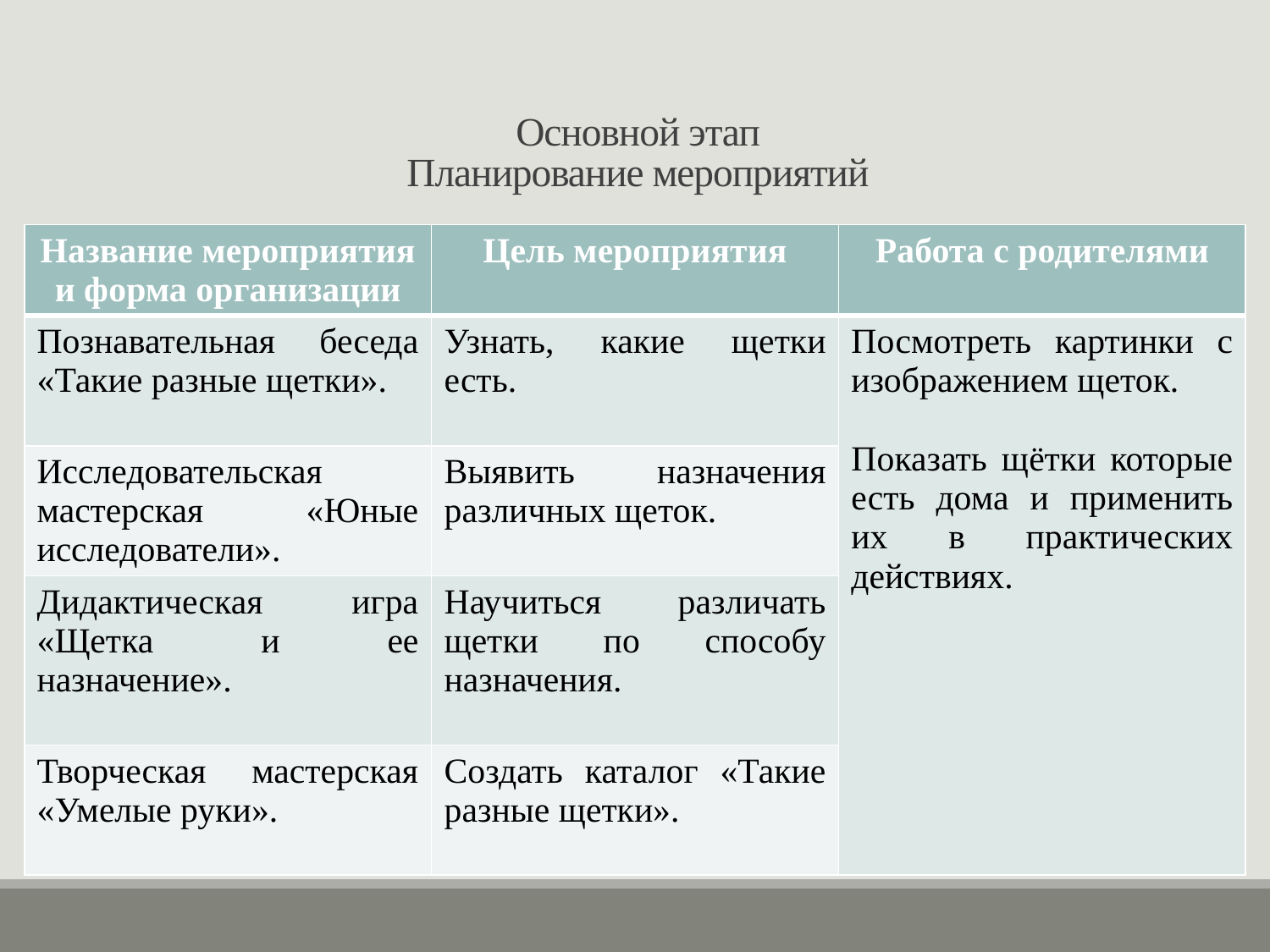

# Основной этап Планирование мероприятий
| Название мероприятия и форма организации | Цель мероприятия | Работа с родителями |
| --- | --- | --- |
| Познавательная беседа «Такие разные щетки». | Узнать, какие щетки есть. | Посмотреть картинки с изображением щеток. Показать щётки которые есть дома и применить их в практических действиях. |
| Исследовательская мастерская «Юные исследователи». | Выявить назначения различных щеток. |  |
| Дидактическая игра «Щетка и ее назначение». | Научиться различать щетки по способу назначения. |  |
| Творческая мастерская «Умелые руки». | Создать каталог «Такие разные щетки». |  |